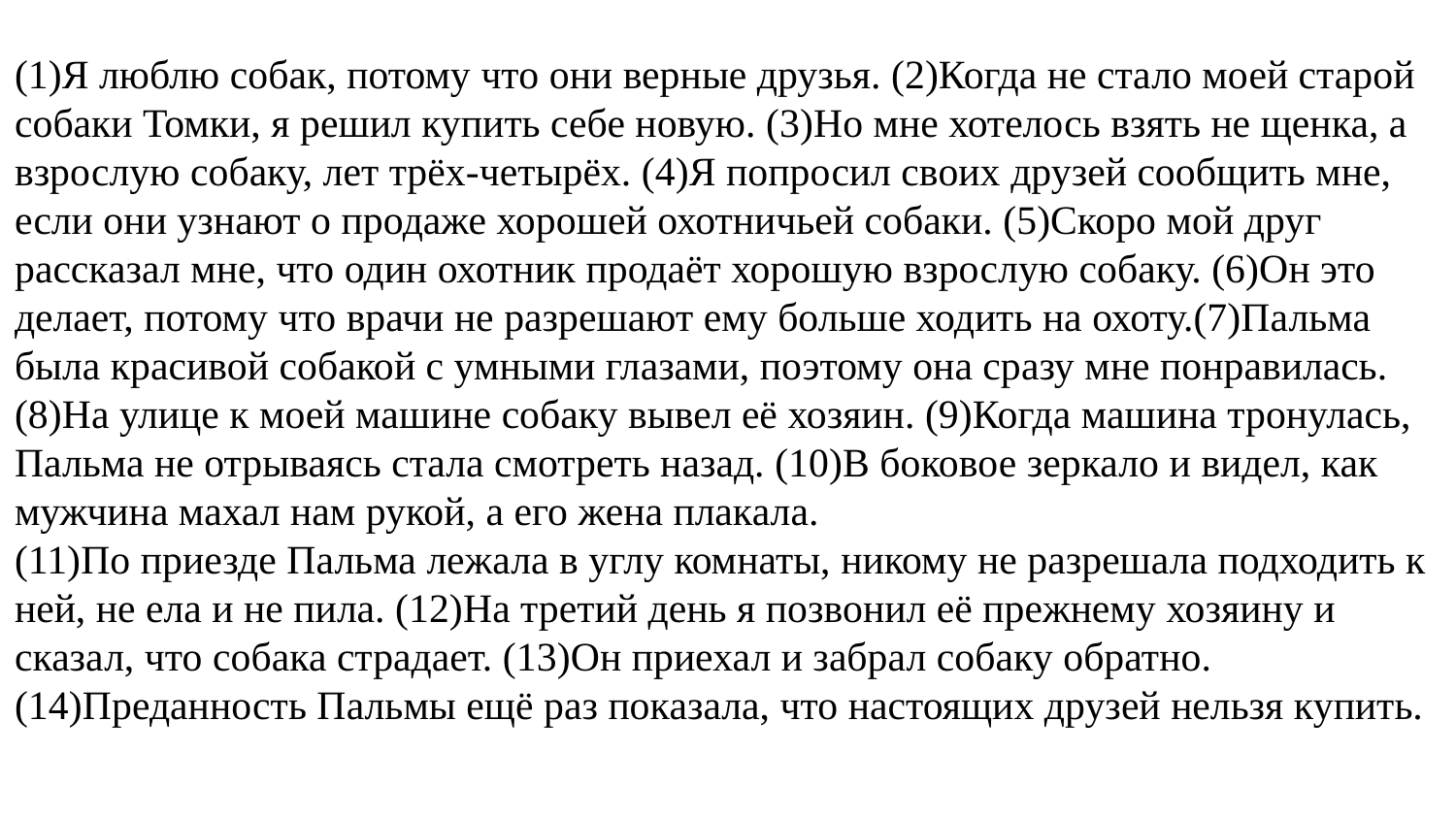

(1)Я люблю собак, потому что они верные друзья. (2)Когда не стало моей старой собаки Томки, я решил купить себе новую. (3)Но мне хотелось взять не щенка, а взрослую собаку, лет трёх-четырёх. (4)Я попросил своих друзей сообщить мне, если они узнают о продаже хорошей охотничьей собаки. (5)Скоро мой друг рассказал мне, что один охотник продаёт хорошую взрослую собаку. (6)Он это делает, потому что врачи не разрешают ему больше ходить на охоту.(7)Пальма была красивой собакой с умными глазами, поэтому она сразу мне понравилась. (8)На улице к моей машине собаку вывел её хозяин. (9)Когда машина тронулась, Пальма не отрываясь стала смотреть назад. (10)В боковое зеркало и видел, как мужчина махал нам рукой, а его жена плакала.
(11)По приезде Пальма лежала в углу комнаты, никому не разрешала подходить к ней, не ела и не пила. (12)На третий день я позвонил её прежнему хозяину и сказал, что собака страдает. (13)Он приехал и забрал собаку обратно. (14)Преданность Пальмы ещё раз показала, что настоящих друзей нельзя купить.